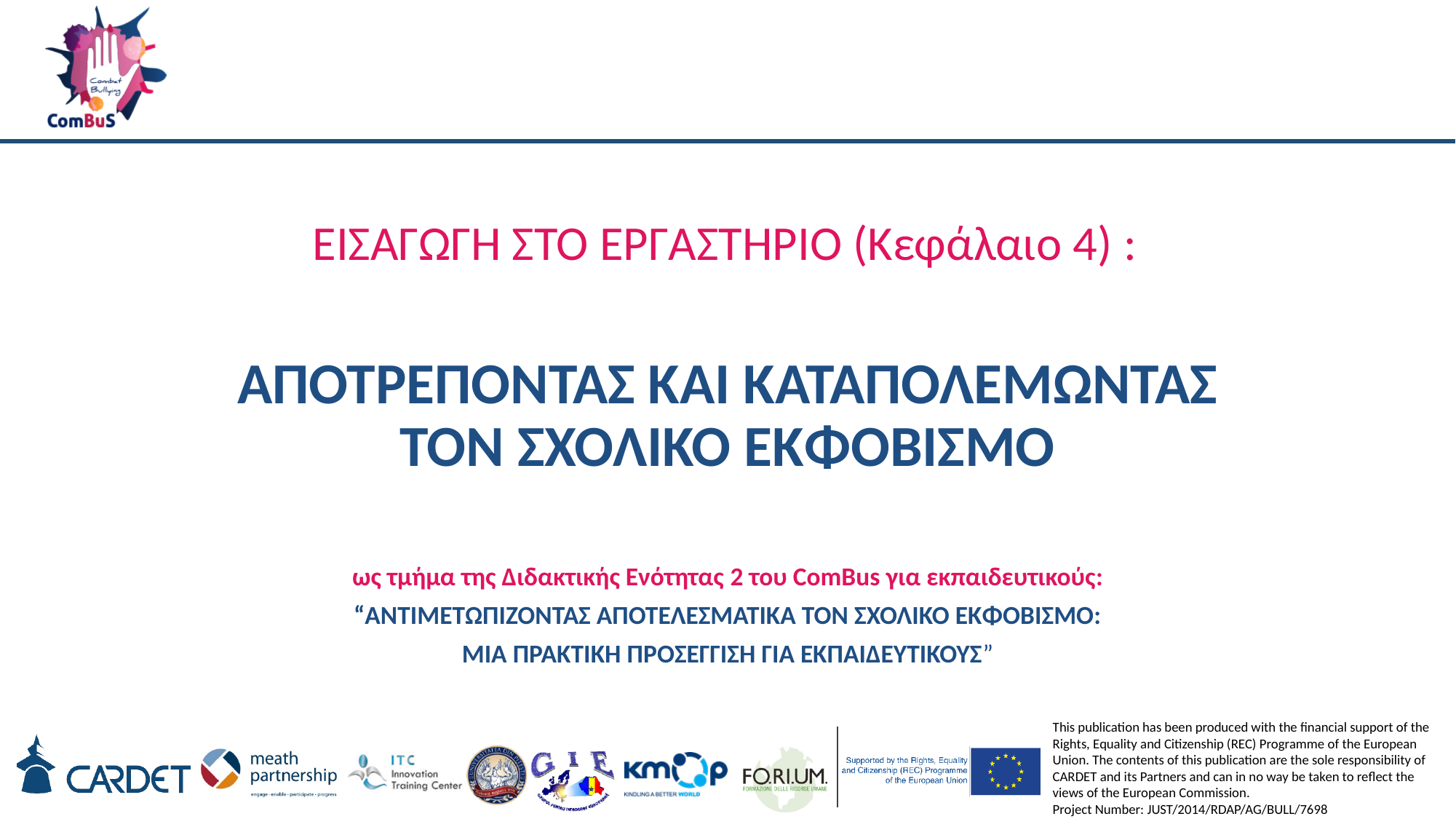

# ΕΙΣΑΓΩΓΗ ΣΤΟ ΕΡΓΑΣΤΗΡΙΟ (Κεφάλαιο 4) :

ΑΠΟΤΡΕΠΟΝΤΑΣ ΚΑΙ ΚΑΤΑΠΟΛΕΜΩΝΤΑΣ ΤΟΝ ΣΧΟΛΙΚΟ ΕΚΦΟΒΙΣΜΟ

ως τμήμα της Διδακτικής Ενότητας 2 του ComBus για εκπαιδευτικούς:
“ΑΝΤΙΜΕΤΩΠΙΖΟΝΤΑΣ ΑΠΟΤΕΛΕΣΜΑΤΙΚΑ ΤΟΝ ΣΧΟΛΙΚΟ ΕΚΦΟΒΙΣΜΟ:
ΜΙΑ ΠΡΑΚΤΙΚΗ ΠΡΟΣΕΓΓΙΣΗ ΓΙΑ ΕΚΠΑΙΔΕΥΤΙΚΟΥΣ”